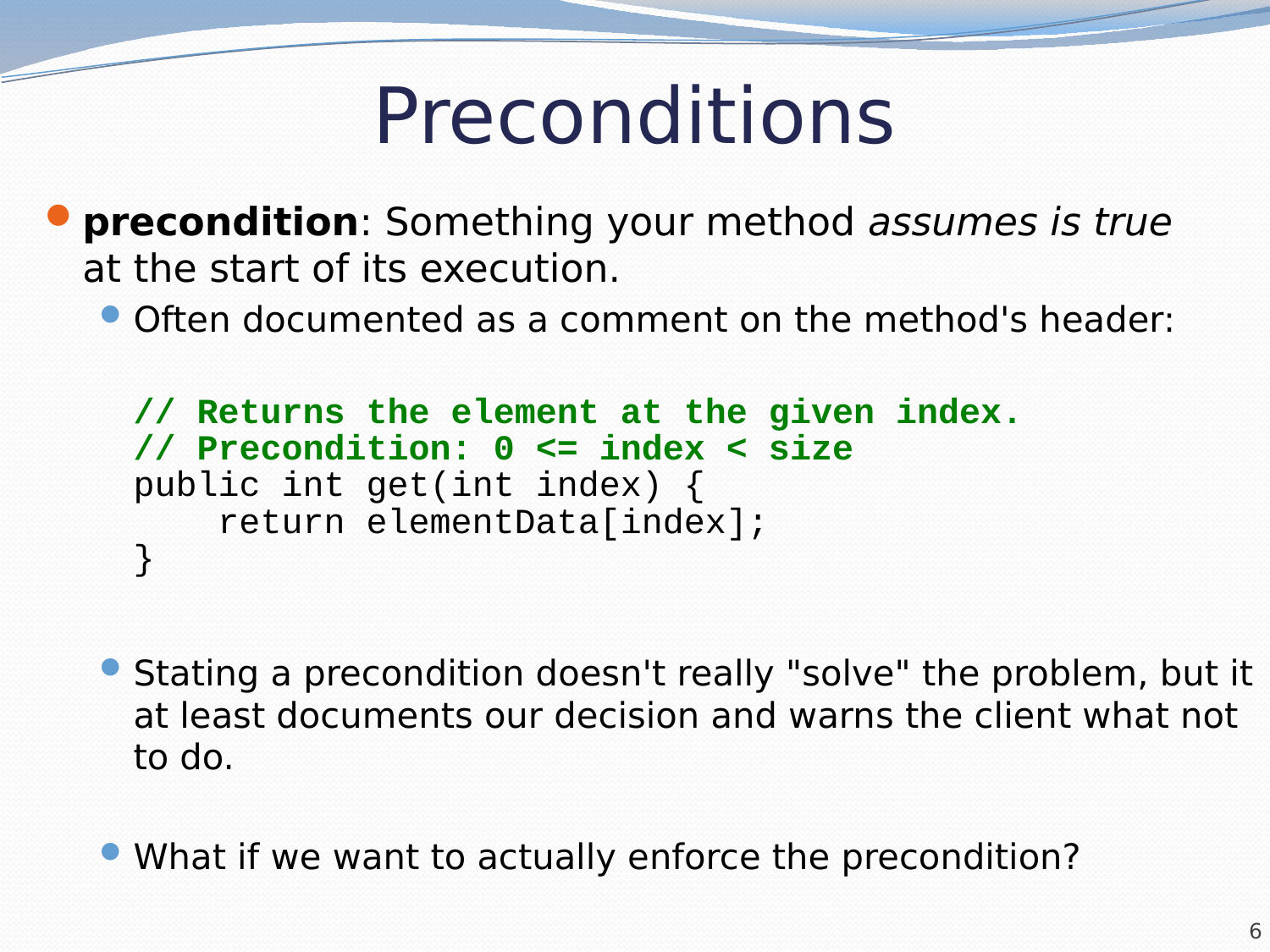

# Preconditions
precondition: Something your method assumes is true
at the start of its execution.
Often documented as a comment on the method's header:

	// Returns the element at the given index.
	// Precondition: 0 <= index < size
	public int get(int index) {
	    return elementData[index];
	}

Stating a precondition doesn't really "solve" the problem, but it at least documents our decision and warns the client what not to do.

What if we want to actually enforce the precondition?